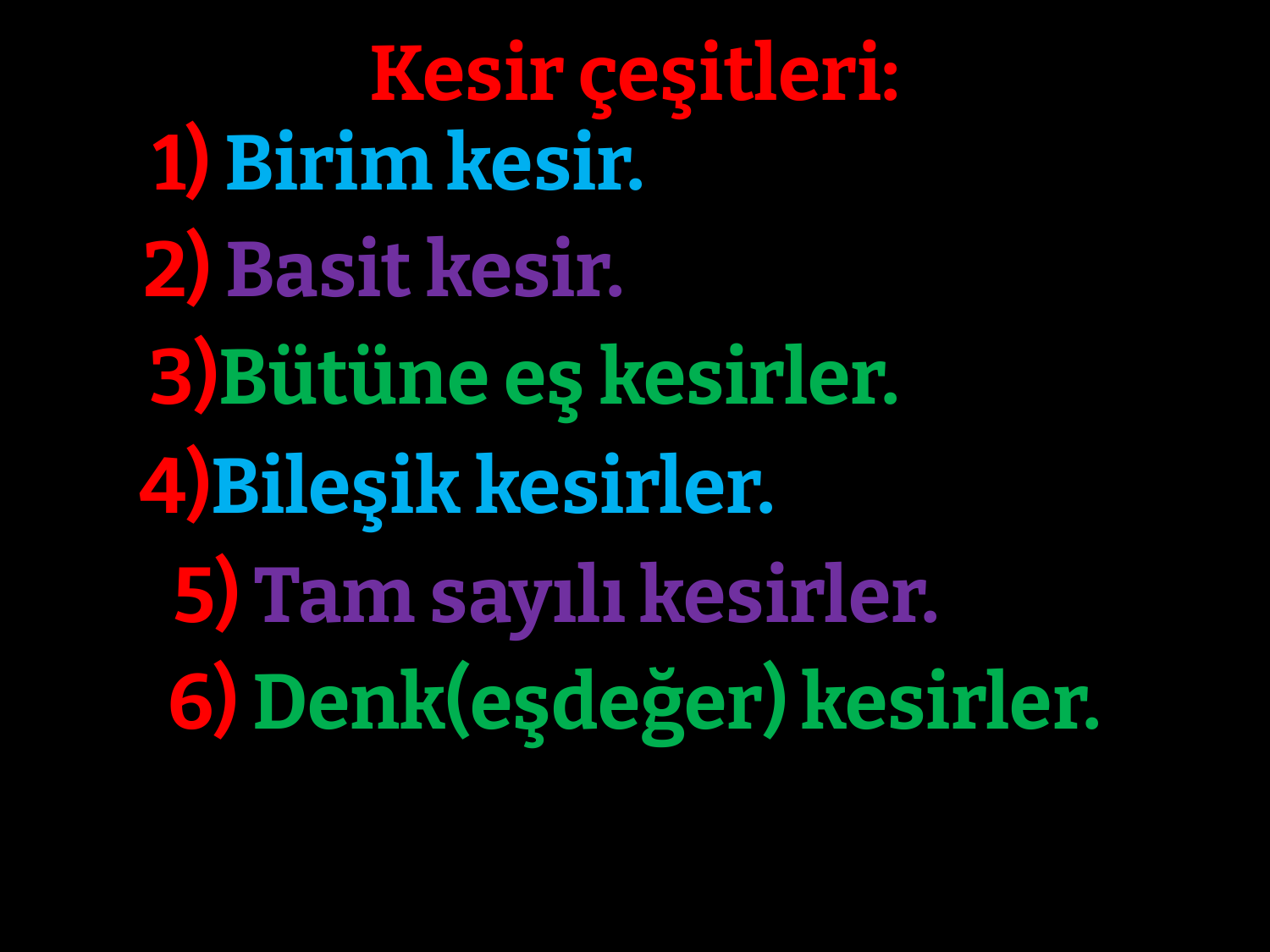

Kesir çeşitleri:
1) Birim kesir.
2) Basit kesir.
#
3)Bütüne eş kesirler.
4)Bileşik kesirler.
5) Tam sayılı kesirler.
6) Denk(eşdeğer) kesirler.